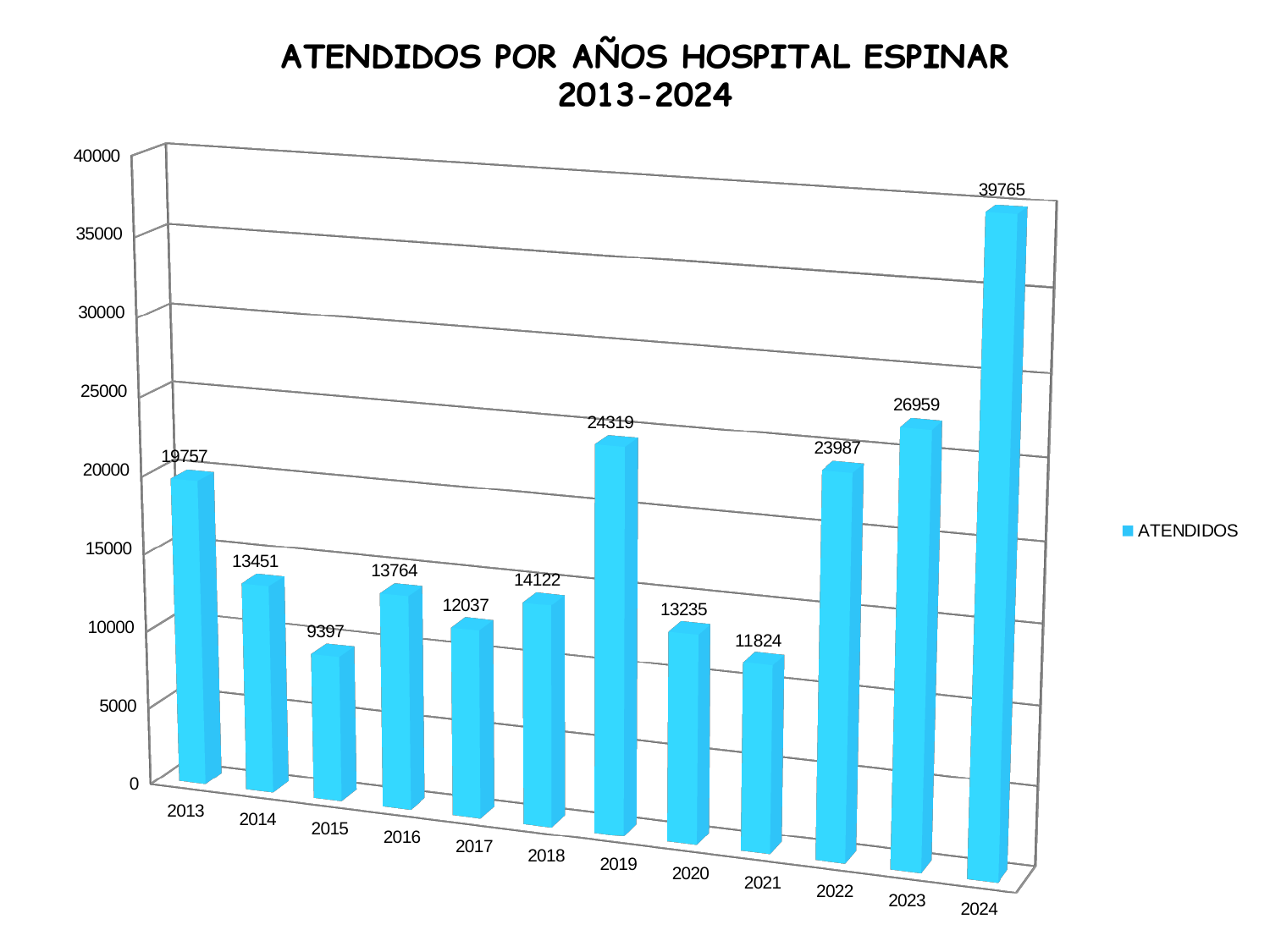

ATENDIDOS POR AÑOS HOSPITAL ESPINAR 2013-2024

[unsupported chart]